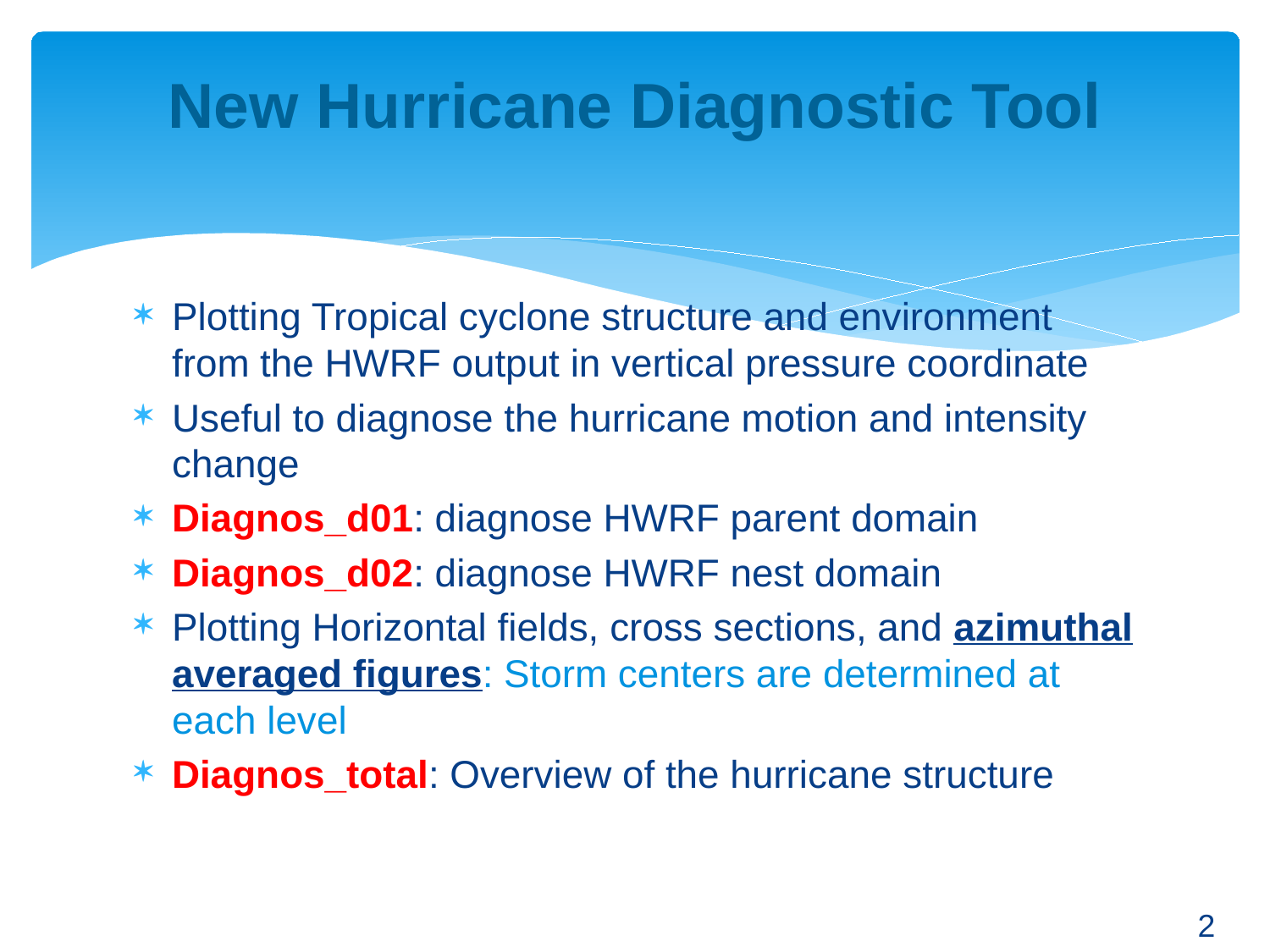

New Hurricane Diagnostic Tool
Plotting Tropical cyclone structure and environment from the HWRF output in vertical pressure coordinate
Useful to diagnose the hurricane motion and intensity change
Diagnos_d01: diagnose HWRF parent domain
Diagnos_d02: diagnose HWRF nest domain
Plotting Horizontal fields, cross sections, and azimuthal averaged figures: Storm centers are determined at each level
Diagnos_total: Overview of the hurricane structure
2